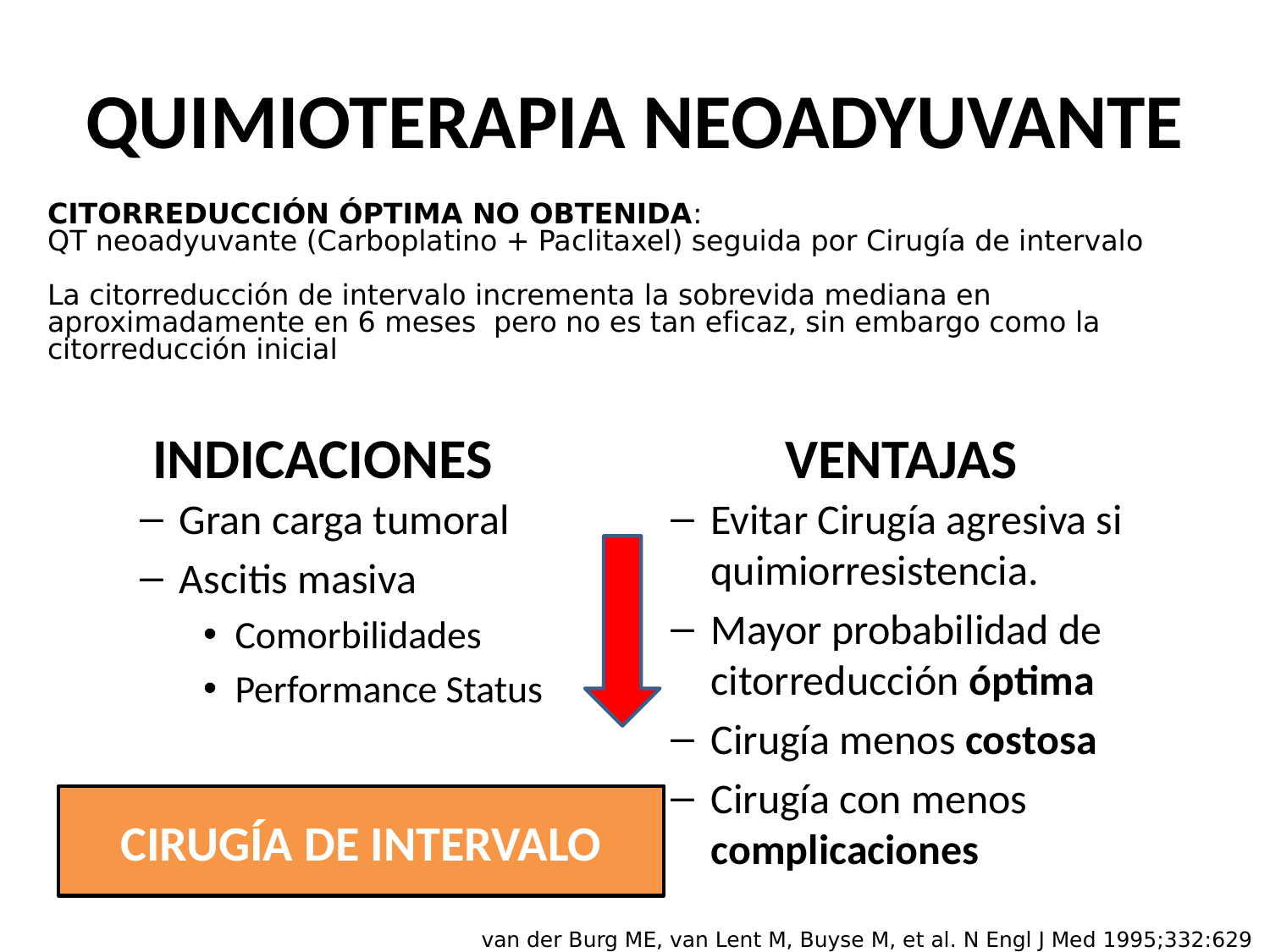

# QUIMIOTERAPIA NEOADYUVANTE
CITORREDUCCIÓN ÓPTIMA NO OBTENIDA:
QT neoadyuvante (Carboplatino + Paclitaxel) seguida por Cirugía de intervalo

La citorreducción de intervalo incrementa la sobrevida mediana en aproximadamente en 6 meses  pero no es tan eficaz, sin embargo como la citorreducción inicial
      INDICACIONES
          VENTAJAS
Gran carga tumoral
Ascitis masiva
Comorbilidades
Performance Status

Evitar Cirugía agresiva si quimiorresistencia.
Mayor probabilidad de citorreducción óptima
Cirugía menos costosa
Cirugía con menos  complicaciones

CIRUGÍA DE INTERVALO
van der Burg ME, van Lent M, Buyse M, et al. N Engl J Med 1995;332:629